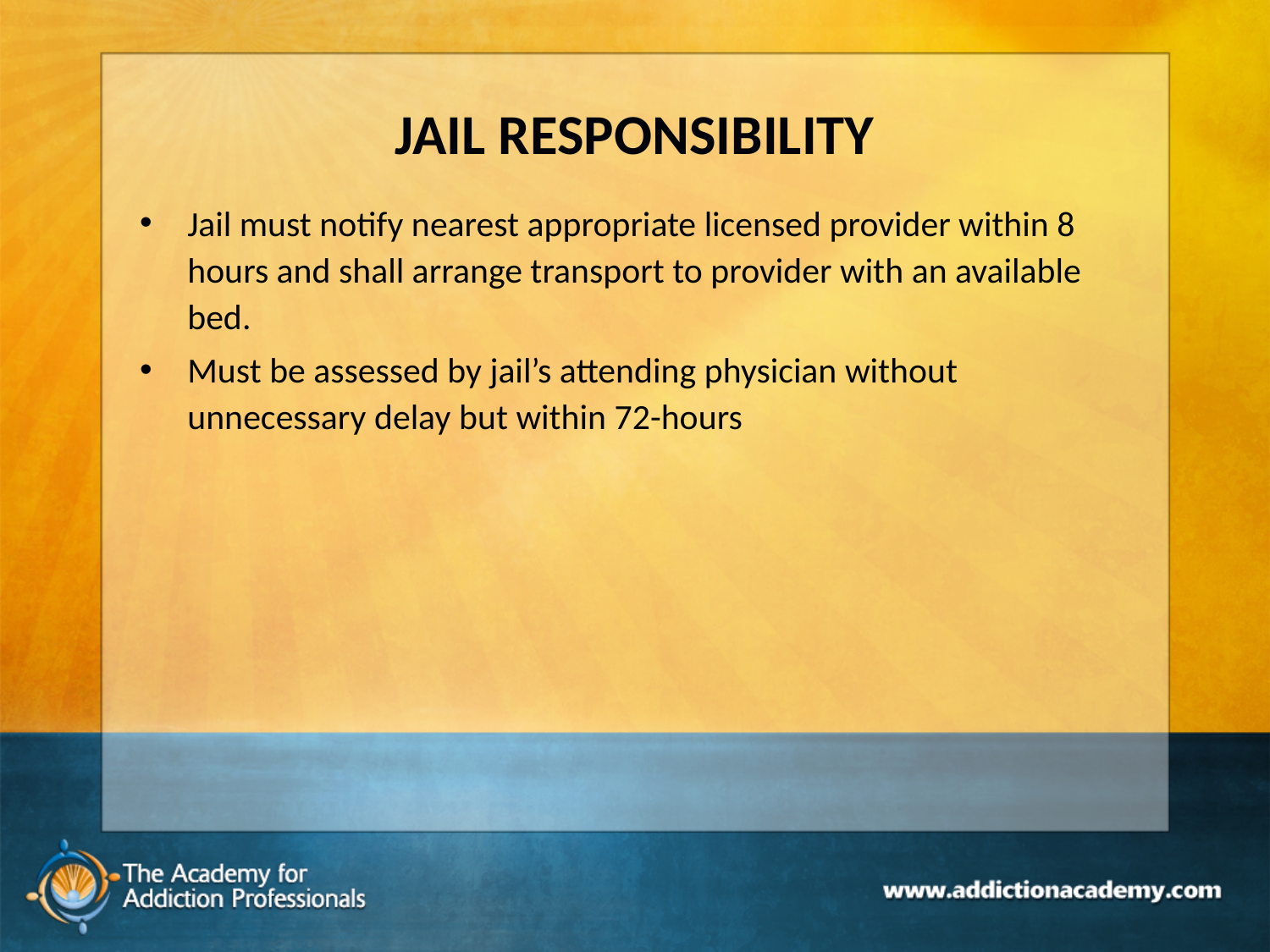

# JAIL RESPONSIBILITY
Jail must notify nearest appropriate licensed provider within 8 hours and shall arrange transport to provider with an available bed.
Must be assessed by jail’s attending physician without unnecessary delay but within 72-hours

126